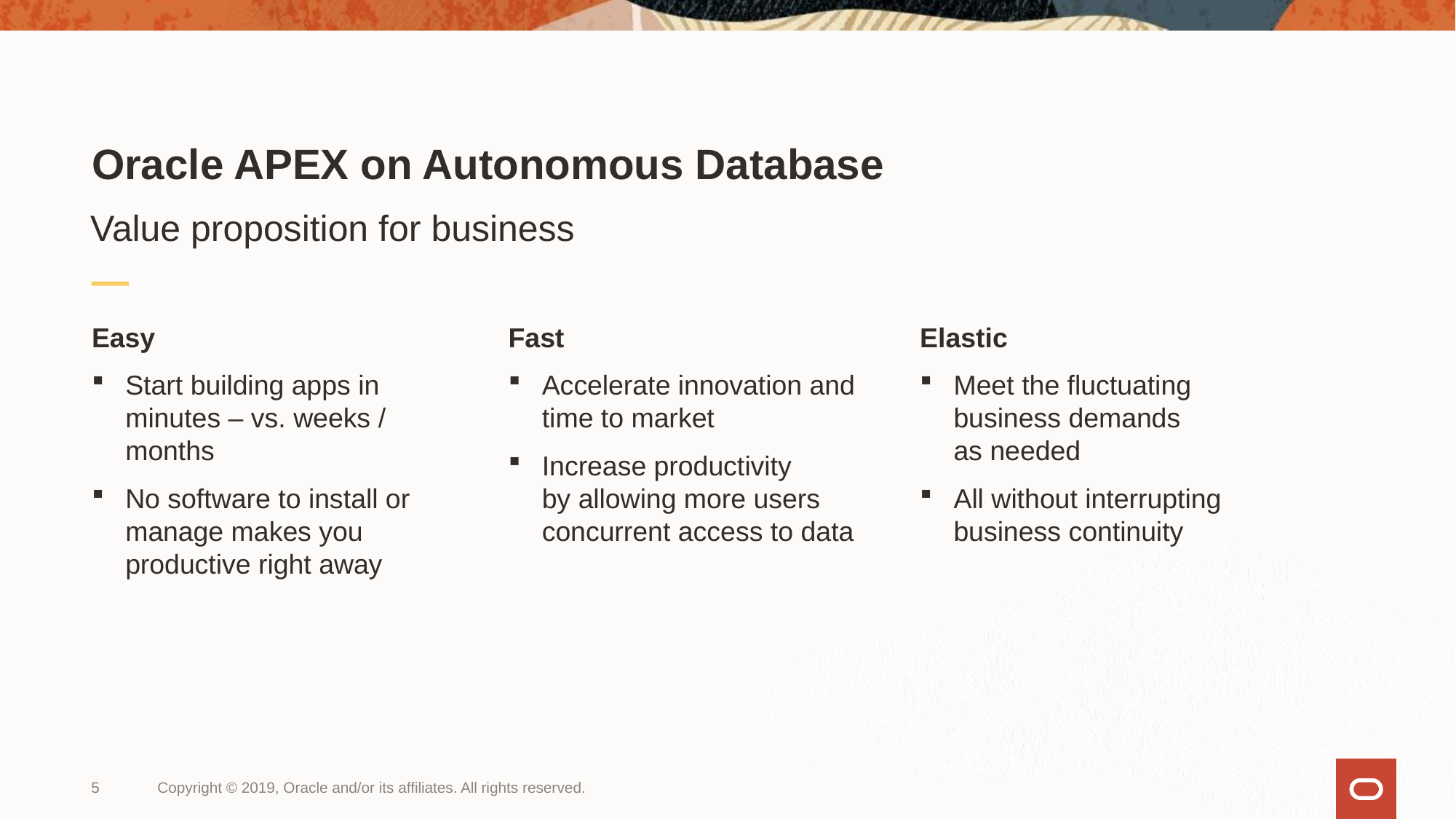

# Oracle APEX on Autonomous Database
Value proposition for business
Easy
Start building apps in minutes – vs. weeks / months
No software to install or manage makes you productive right away
Fast
Accelerate innovation and time to market
Increase productivity
by allowing more users
concurrent access to data
Elastic
Meet the fluctuating business demands
as needed
All without interrupting
business continuity
5
Copyright © 2019, Oracle and/or its affiliates. All rights reserved.